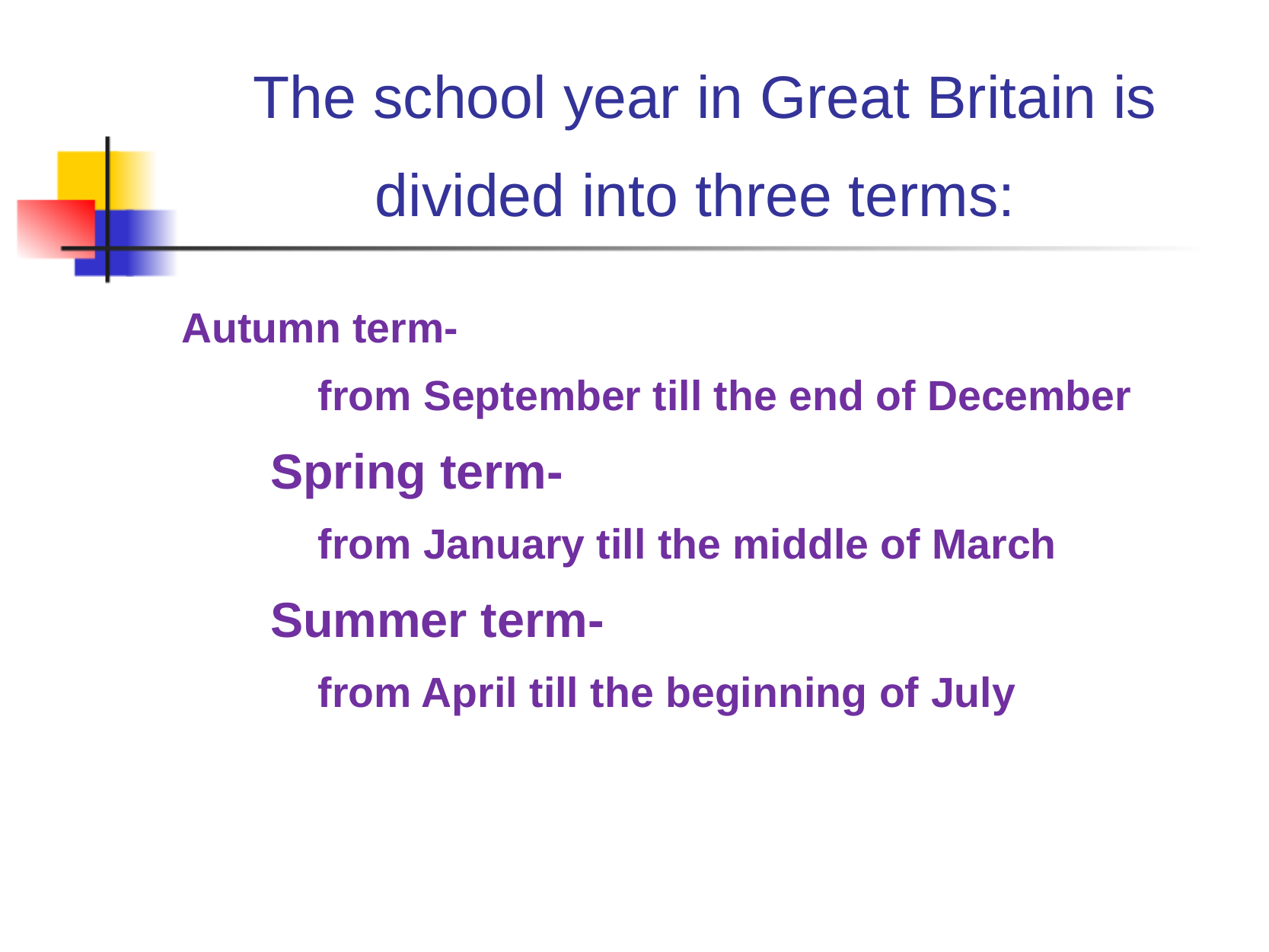

# The school year in Great Britain is divided into three terms:
Autumn term-
from September till the end of December
Spring term-
from January till the middle of March
Summer term-
from April till the beginning of July